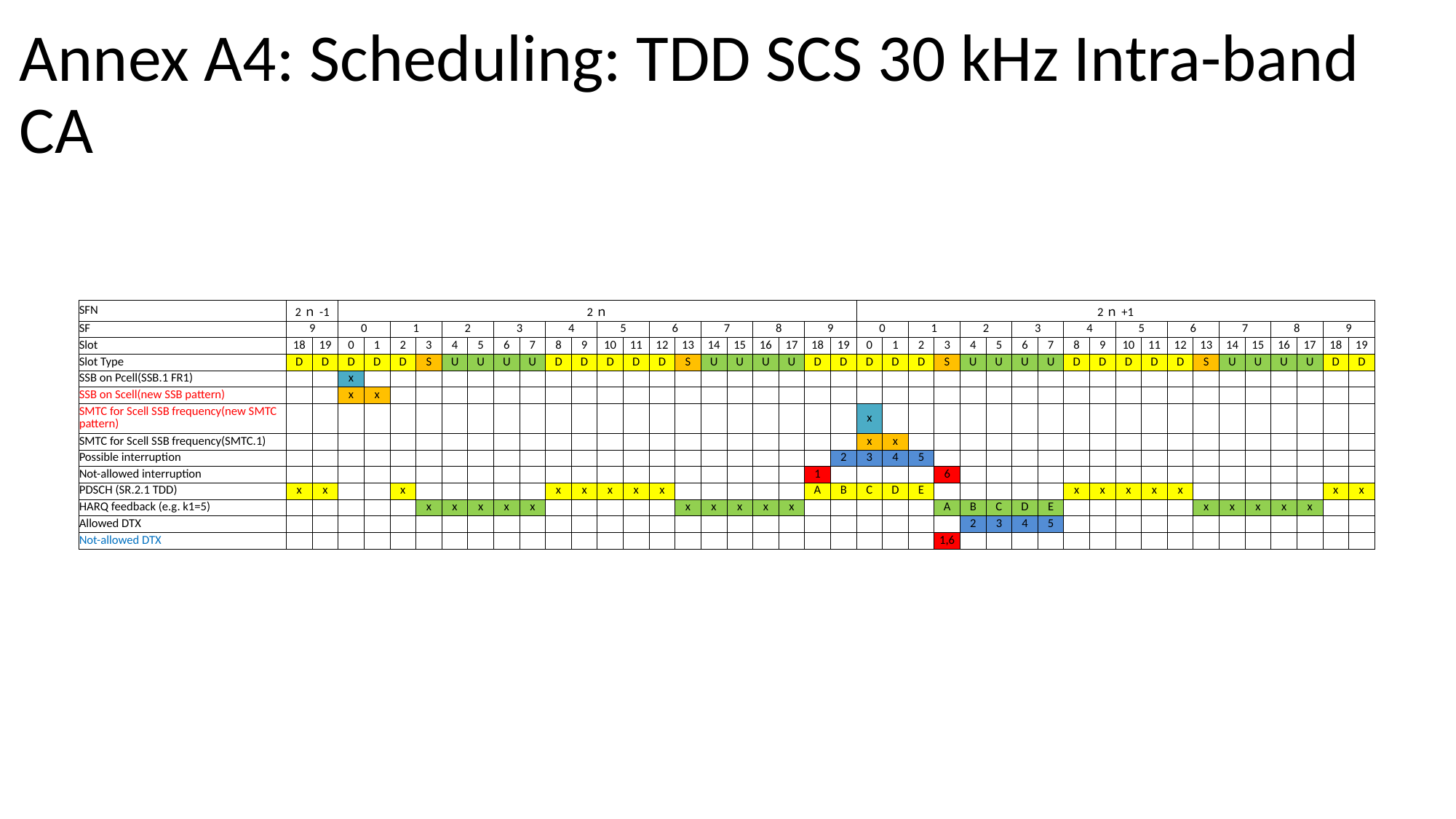

# Annex A4: Scheduling: TDD SCS 30 kHz Intra-band CA
| SFN |  |  |  |  |  |  |  | 2ｎ-1 |  | 2ｎ |  |  |  |  |  |  |  |  |  |  |  |  |  |  |  |  |  |  |  | 2ｎ+1 |  |  |  |  |  |  |  |  |  |  |  |  |  |  |  |  |  |  |  |
| --- | --- | --- | --- | --- | --- | --- | --- | --- | --- | --- | --- | --- | --- | --- | --- | --- | --- | --- | --- | --- | --- | --- | --- | --- | --- | --- | --- | --- | --- | --- | --- | --- | --- | --- | --- | --- | --- | --- | --- | --- | --- | --- | --- | --- | --- | --- | --- | --- | --- |
| SF |  |  |  |  |  |  |  | 9 |  | 0 |  | 1 |  | 2 |  | 3 |  | 4 |  | 5 |  | 6 |  | 7 |  | 8 |  | 9 |  | 0 |  | 1 |  | 2 |  | 3 |  | 4 |  | 5 |  | 6 |  | 7 |  | 8 |  | 9 |  |
| Slot |  |  |  |  |  |  |  | 18 | 19 | 0 | 1 | 2 | 3 | 4 | 5 | 6 | 7 | 8 | 9 | 10 | 11 | 12 | 13 | 14 | 15 | 16 | 17 | 18 | 19 | 0 | 1 | 2 | 3 | 4 | 5 | 6 | 7 | 8 | 9 | 10 | 11 | 12 | 13 | 14 | 15 | 16 | 17 | 18 | 19 |
| Slot Type |  |  |  |  |  |  |  | D | D | D | D | D | S | U | U | U | U | D | D | D | D | D | S | U | U | U | U | D | D | D | D | D | S | U | U | U | U | D | D | D | D | D | S | U | U | U | U | D | D |
| SSB on Pcell(SSB.1 FR1) |  |  |  |  |  |  |  |  |  | x |  |  |  |  |  |  |  |  |  |  |  |  |  |  |  |  |  |  |  |  |  |  |  |  |  |  |  |  |  |  |  |  |  |  |  |  |  |  |  |
| SSB on Scell(new SSB pattern) |  |  |  |  |  |  |  |  |  | x | x |  |  |  |  |  |  |  |  |  |  |  |  |  |  |  |  |  |  |  |  |  |  |  |  |  |  |  |  |  |  |  |  |  |  |  |  |  |  |
| SMTC for Scell SSB frequency(new SMTC pattern) |  |  |  |  |  |  |  |  |  |  |  |  |  |  |  |  |  |  |  |  |  |  |  |  |  |  |  |  |  | x |  |  |  |  |  |  |  |  |  |  |  |  |  |  |  |  |  |  |  |
| SMTC for Scell SSB frequency(SMTC.1) |  |  |  |  |  |  |  |  |  |  |  |  |  |  |  |  |  |  |  |  |  |  |  |  |  |  |  |  |  | x | x |  |  |  |  |  |  |  |  |  |  |  |  |  |  |  |  |  |  |
| Possible interruption |  |  |  |  |  |  |  |  |  |  |  |  |  |  |  |  |  |  |  |  |  |  |  |  |  |  |  |  | 2 | 3 | 4 | 5 |  |  |  |  |  |  |  |  |  |  |  |  |  |  |  |  |  |
| Not-allowed interruption |  |  |  |  |  |  |  |  |  |  |  |  |  |  |  |  |  |  |  |  |  |  |  |  |  |  |  | 1 |  |  |  |  | 6 |  |  |  |  |  |  |  |  |  |  |  |  |  |  |  |  |
| PDSCH (SR.2.1 TDD) |  |  |  |  |  |  |  | x | x |  |  | x |  |  |  |  |  | x | x | x | x | x |  |  |  |  |  | A | B | C | D | E |  |  |  |  |  | x | x | x | x | x |  |  |  |  |  | x | x |
| HARQ feedback (e.g. k1=5) |  |  |  |  |  |  |  |  |  |  |  |  | x | x | x | x | x |  |  |  |  |  | x | x | x | x | x |  |  |  |  |  | A | B | C | D | E |  |  |  |  |  | x | x | x | x | x |  |  |
| Allowed DTX |  |  |  |  |  |  |  |  |  |  |  |  |  |  |  |  |  |  |  |  |  |  |  |  |  |  |  |  |  |  |  |  |  | 2 | 3 | 4 | 5 |  |  |  |  |  |  |  |  |  |  |  |  |
| Not-allowed DTX |  |  |  |  |  |  |  |  |  |  |  |  |  |  |  |  |  |  |  |  |  |  |  |  |  |  |  |  |  |  |  |  | 1,6 |  |  |  |  |  |  |  |  |  |  |  |  |  |  |  |  |